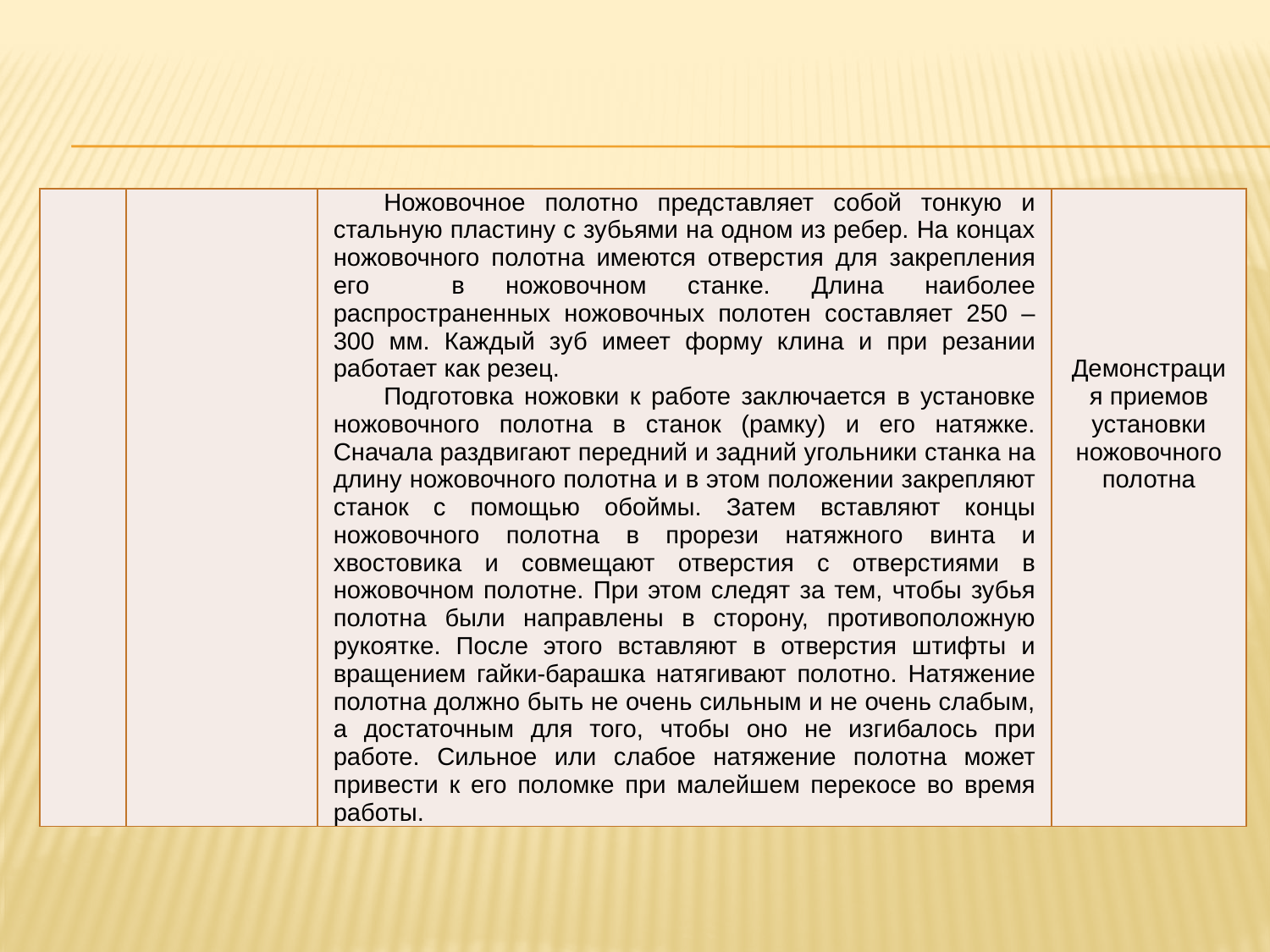

|  |  | Ножовочное полотно представляет собой тонкую и стальную пластину с зубьями на одном из ребер. На концах ножовочного полотна имеются отверстия для закрепления его в ножовочном станке. Длина наиболее распространенных ножовочных полотен составляет 250 – 300 мм. Каждый зуб имеет форму клина и при резании работает как резец. Подготовка ножовки к работе заключается в установке ножовочного полотна в станок (рамку) и его натяжке. Сначала раздвигают передний и задний угольники станка на длину ножовочного полотна и в этом положении закрепляют станок с помощью обоймы. Затем вставляют концы ножовочного полотна в прорези натяжного винта и хвостовика и совмещают отверстия с отверстиями в ножовочном полотне. При этом следят за тем, чтобы зубья полотна были направлены в сторону, противоположную рукоятке. После этого вставляют в отверстия штифты и вращением гайки-барашка натягивают полотно. Натяжение полотна должно быть не очень сильным и не очень слабым, а достаточным для того, чтобы оно не изгибалось при работе. Сильное или слабое натяжение полотна может привести к его поломке при малейшем перекосе во время работы. | Демонстрация приемов установки ножовочного полотна |
| --- | --- | --- | --- |